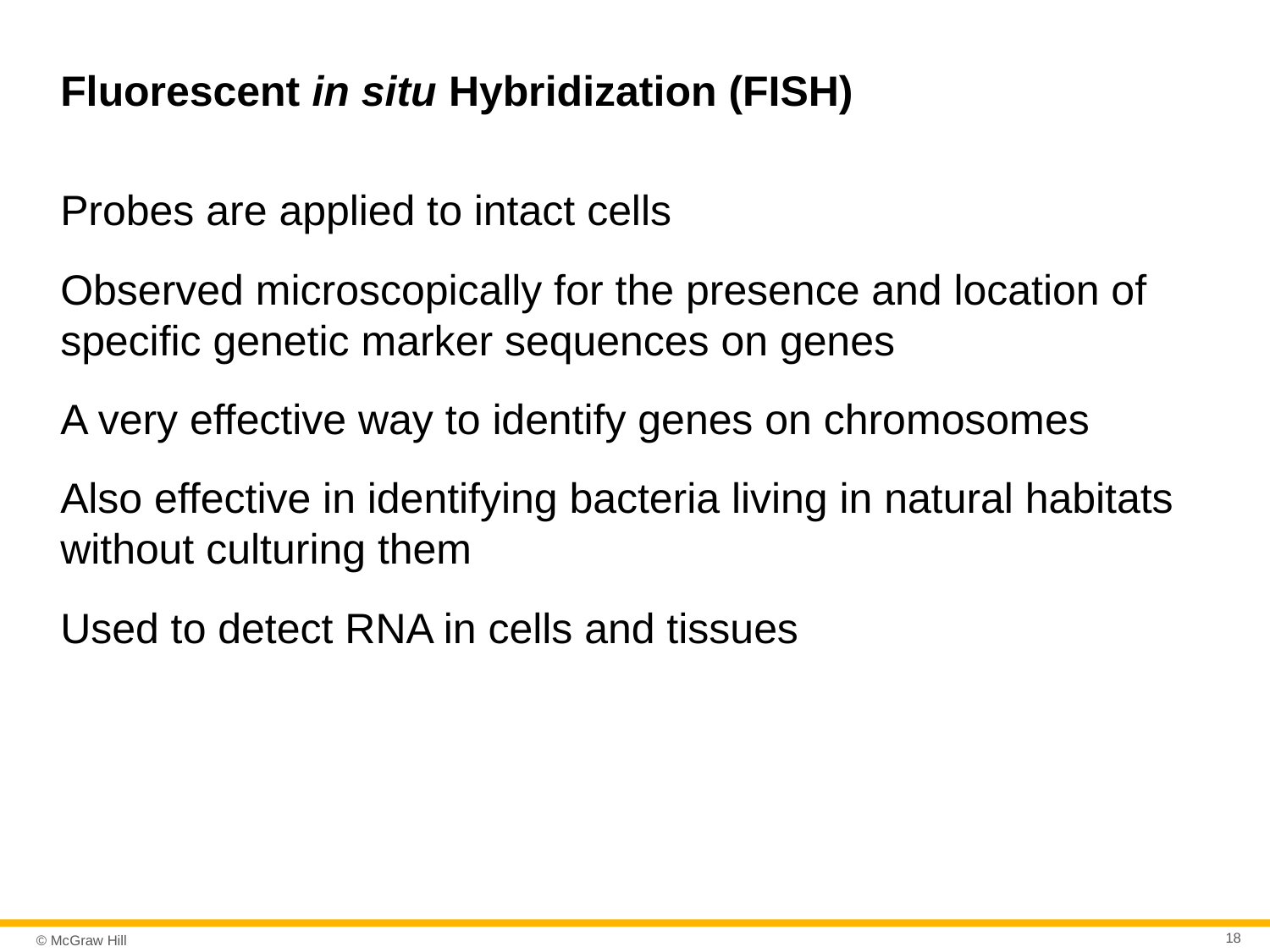

# Fluorescent in situ Hybridization (FISH)
Probes are applied to intact cells
Observed microscopically for the presence and location of specific genetic marker sequences on genes
A very effective way to identify genes on chromosomes
Also effective in identifying bacteria living in natural habitats without culturing them
Used to detect RNA in cells and tissues